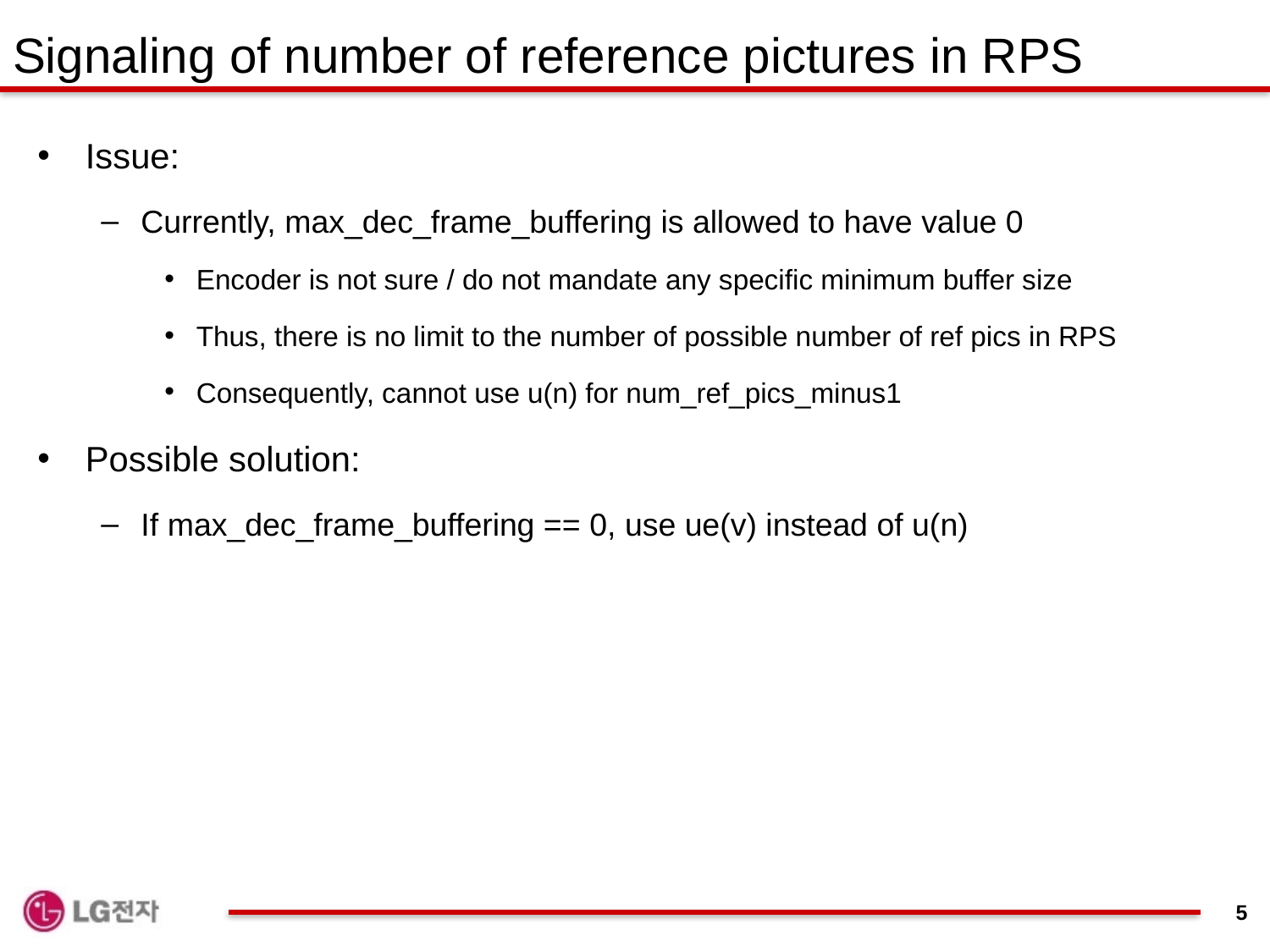

# Signaling of number of reference pictures in RPS
Issue:
Currently, max_dec_frame_buffering is allowed to have value 0
Encoder is not sure / do not mandate any specific minimum buffer size
Thus, there is no limit to the number of possible number of ref pics in RPS
Consequently, cannot use u(n) for num_ref_pics_minus1
Possible solution:
If max_dec_frame_buffering == 0, use ue(v) instead of u(n)
5